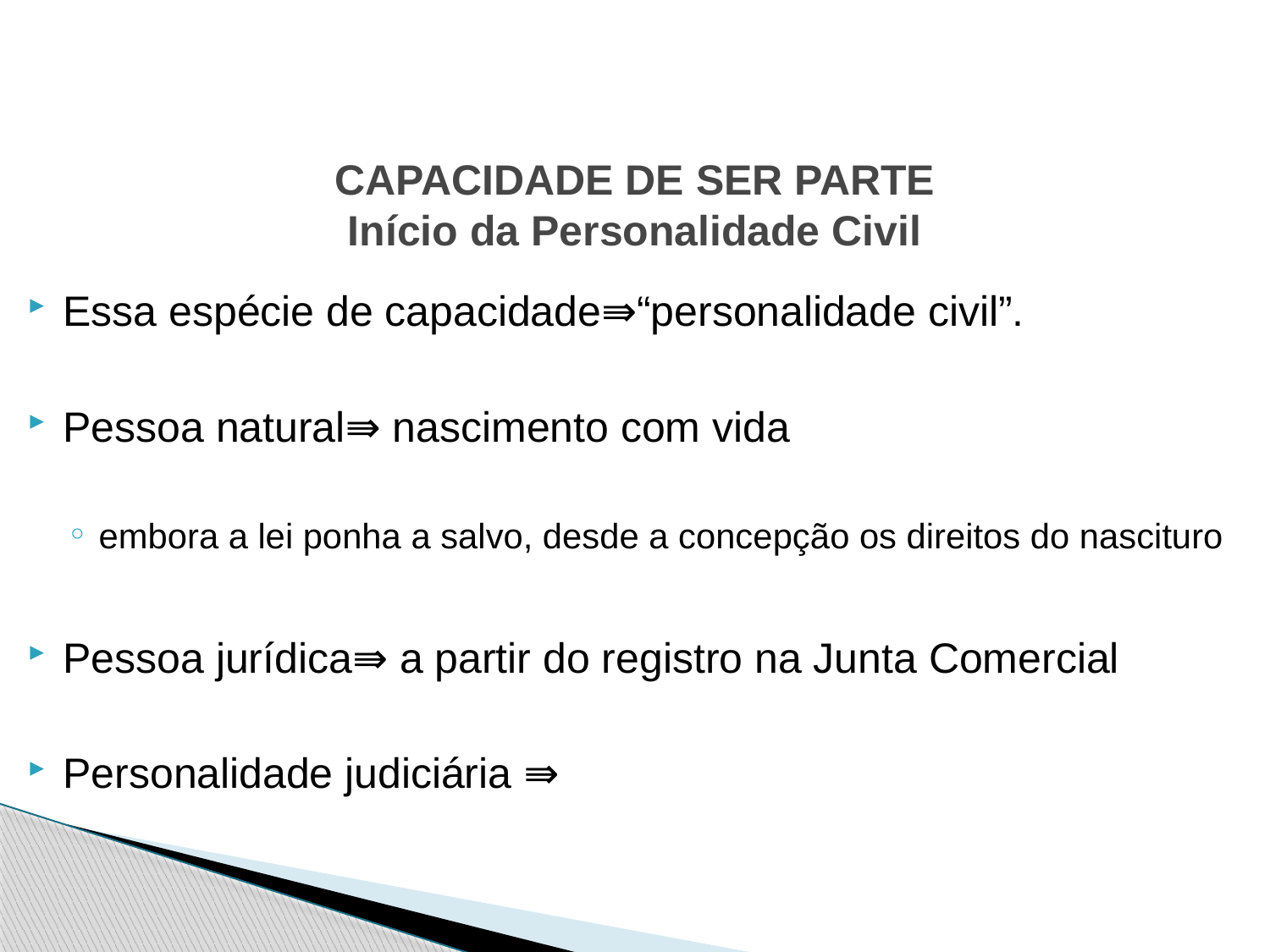

# CAPACIDADE DE SER PARTE Início da Personalidade Civil
Essa espécie de capacidade⇛“personalidade civil”.

Pessoa natural⇛ nascimento com vida

embora a lei ponha a salvo, desde a concepção os direitos do nascituro

Pessoa jurídica⇛ a partir do registro na Junta Comercial

Personalidade judiciária ⇛